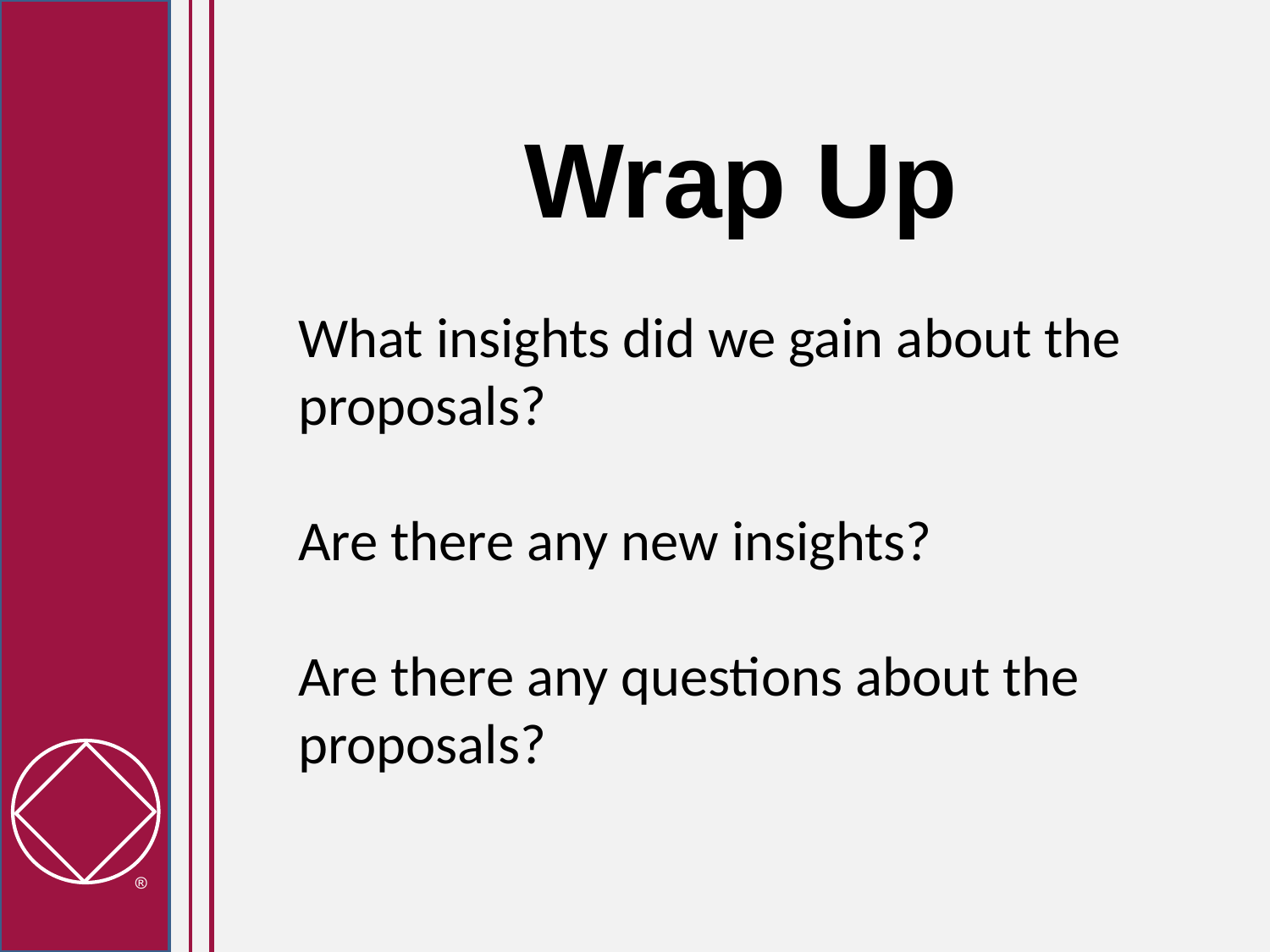

Wrap Up
What insights did we gain about the proposals?

Are there any new insights?

Are there any questions about the proposals?

®